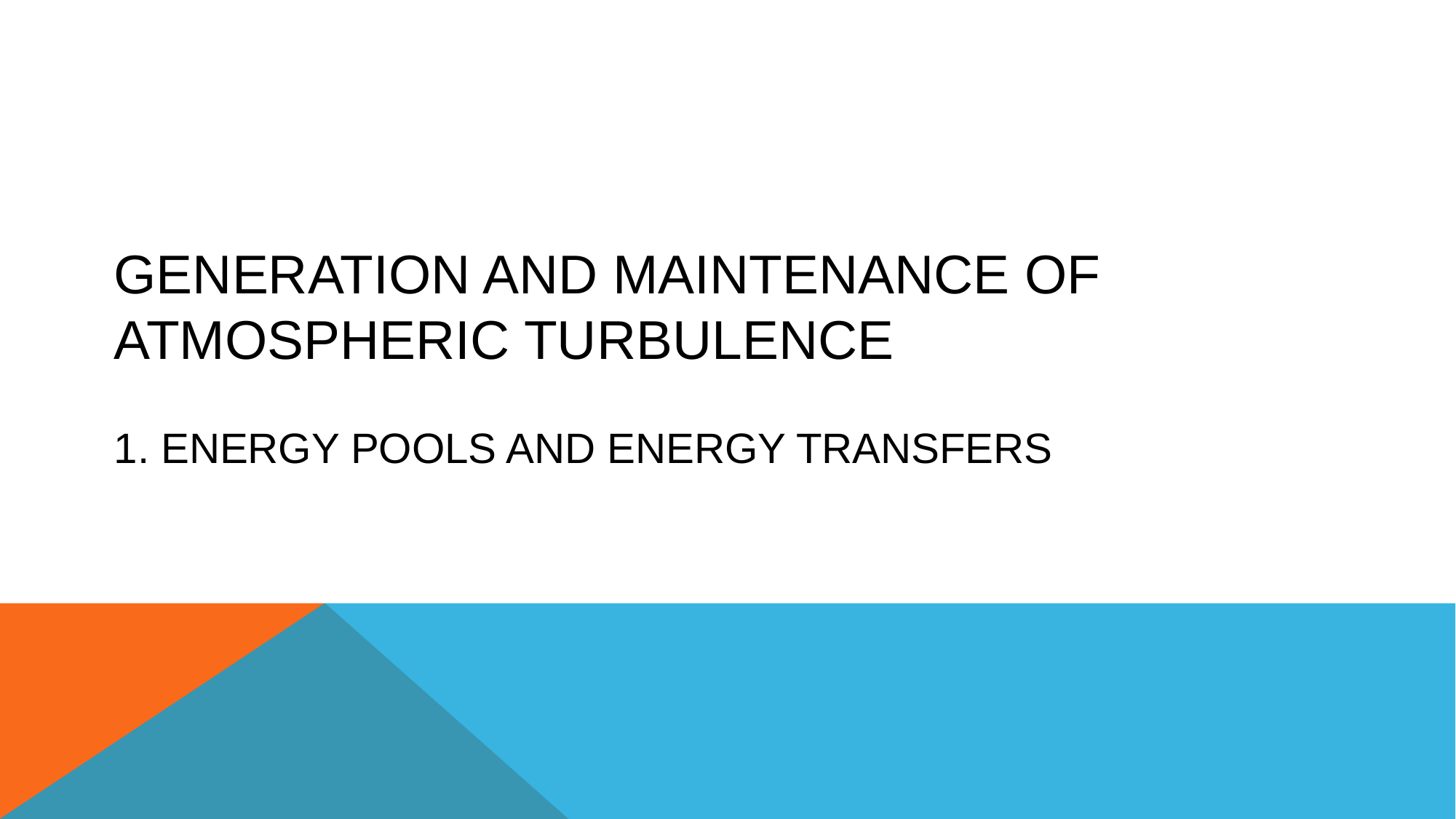

# Generation and maintenance of atmospheric turbulence 1. Energy pools and energy transfers